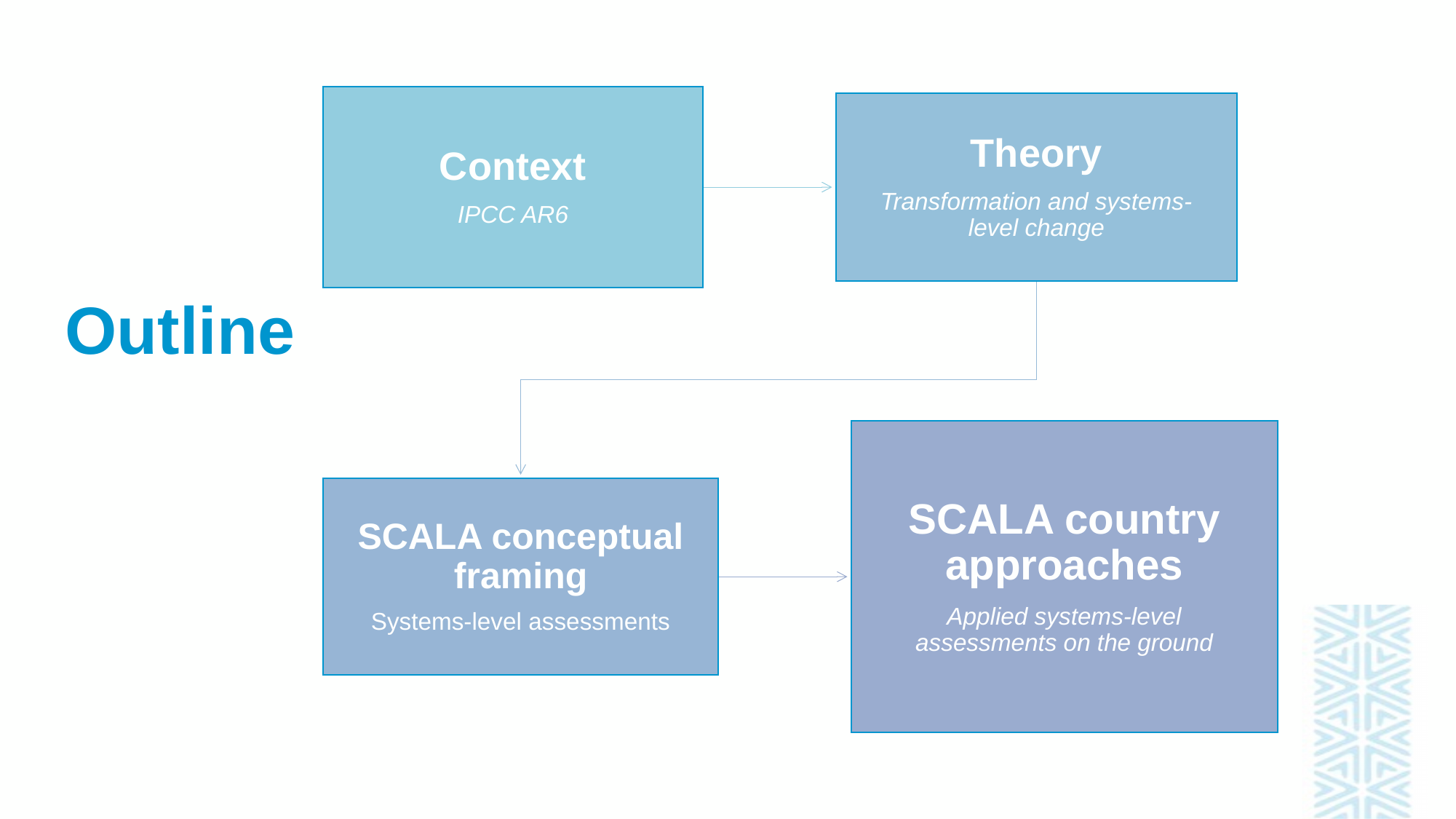

Context
IPCC AR6

Theory
Transformation and systems-level change

SCALA conceptual framing
Systems-level assessments
SCALA country approaches
Applied systems-level assessments on the ground
# Outline